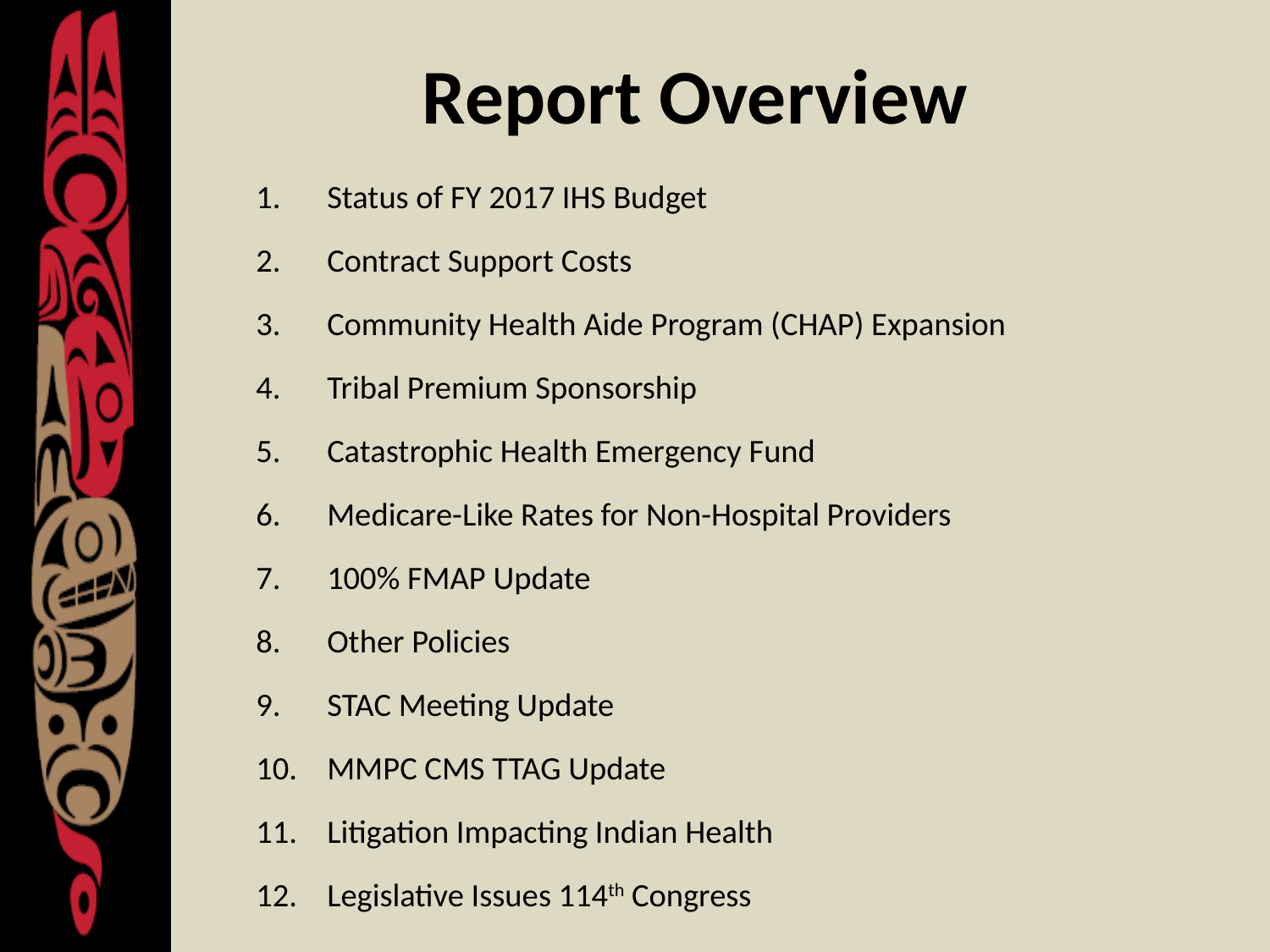

# Report Overview
Status of FY 2017 IHS Budget
Contract Support Costs
Community Health Aide Program (CHAP) Expansion
Tribal Premium Sponsorship
Catastrophic Health Emergency Fund
Medicare-Like Rates for Non-Hospital Providers
100% FMAP Update
Other Policies
STAC Meeting Update
MMPC CMS TTAG Update
Litigation Impacting Indian Health
Legislative Issues 114th Congress